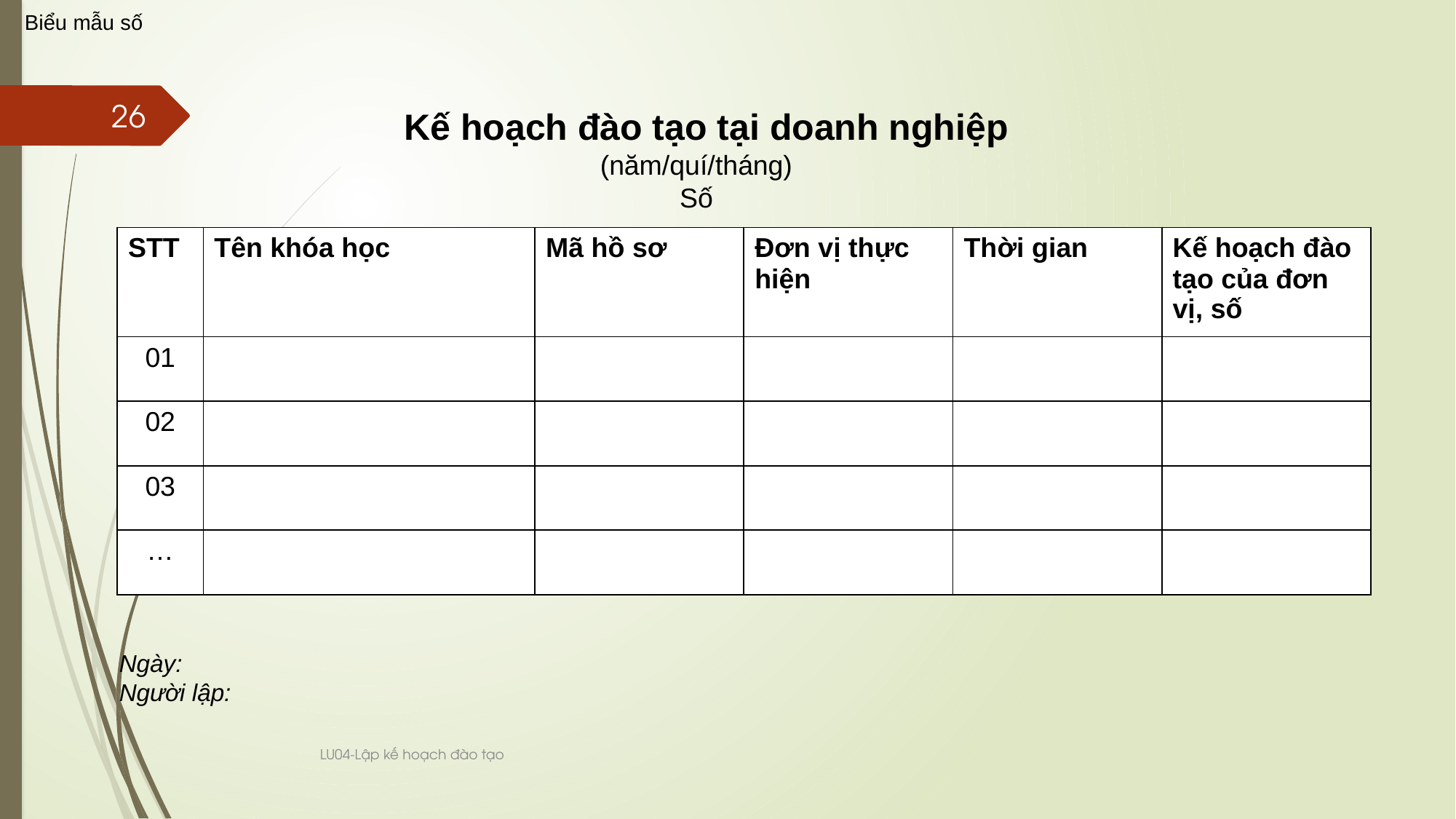

Biểu mẫu số
26
  Kế hoạch đào tạo tại doanh nghiệp
(năm/quí/tháng)
Số
| STT | Tên khóa học | Mã hồ sơ | Đơn vị thực hiện | Thời gian | Kế hoạch đào tạo của đơn vị, số |
| --- | --- | --- | --- | --- | --- |
| 01 |  |  |  |  |  |
| 02 |  |  |  |  |  |
| 03 |  |  |  |  |  |
| … |  |  |  |  |  |
Ngày:
Người lập:
LU04-Lập kế hoạch đào tạo